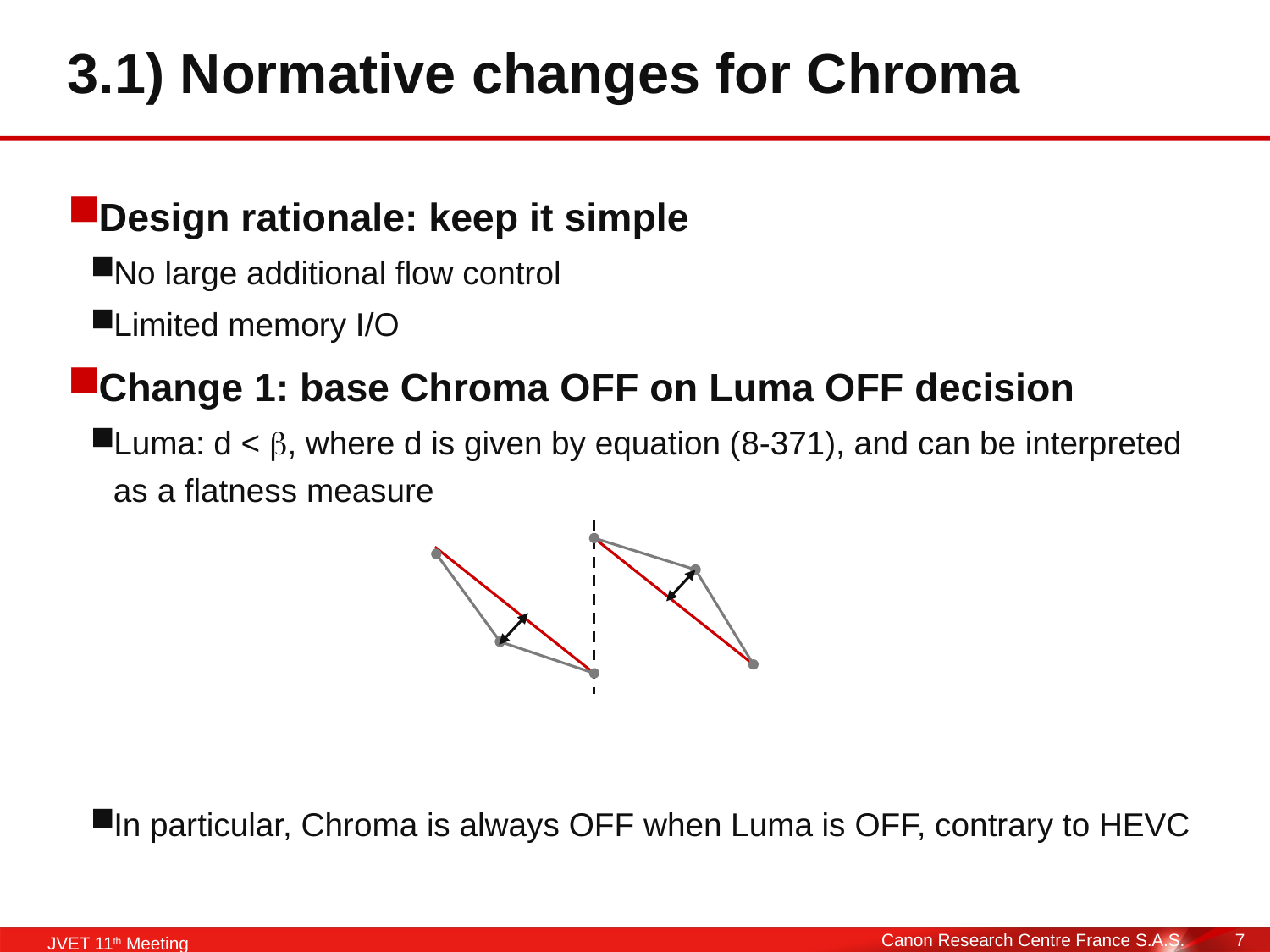

# 3.1) Normative changes for Chroma
Design rationale: keep it simple
No large additional flow control
Limited memory I/O
Change 1: base Chroma OFF on Luma OFF decision
Luma: d < β, where d is given by equation (8-371), and can be interpreted as a flatness measure

In particular, Chroma is always OFF when Luma is OFF, contrary to HEVC
Canon Research Centre France S.A.S.
7